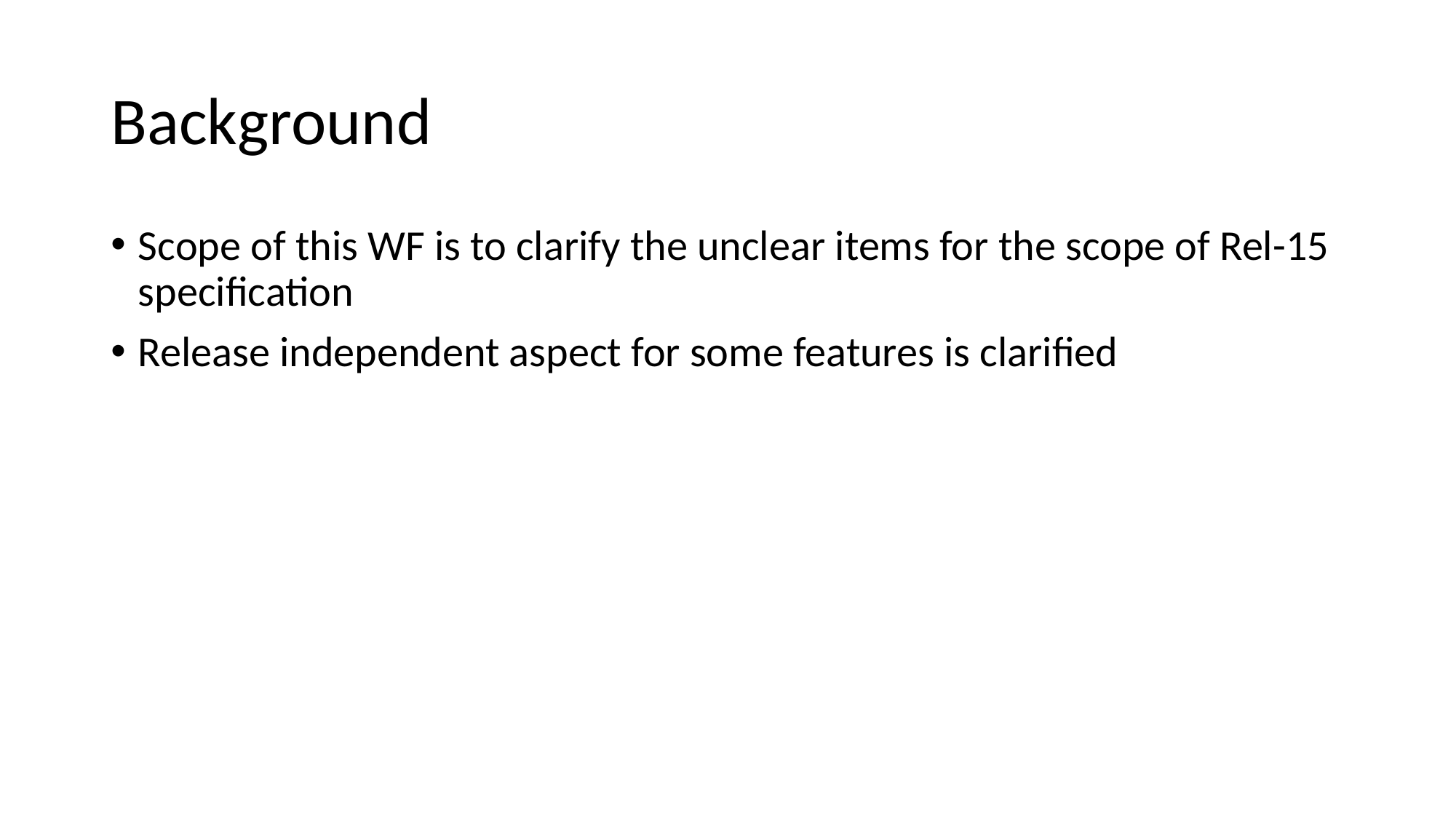

# Background
Scope of this WF is to clarify the unclear items for the scope of Rel-15 specification
Release independent aspect for some features is clarified